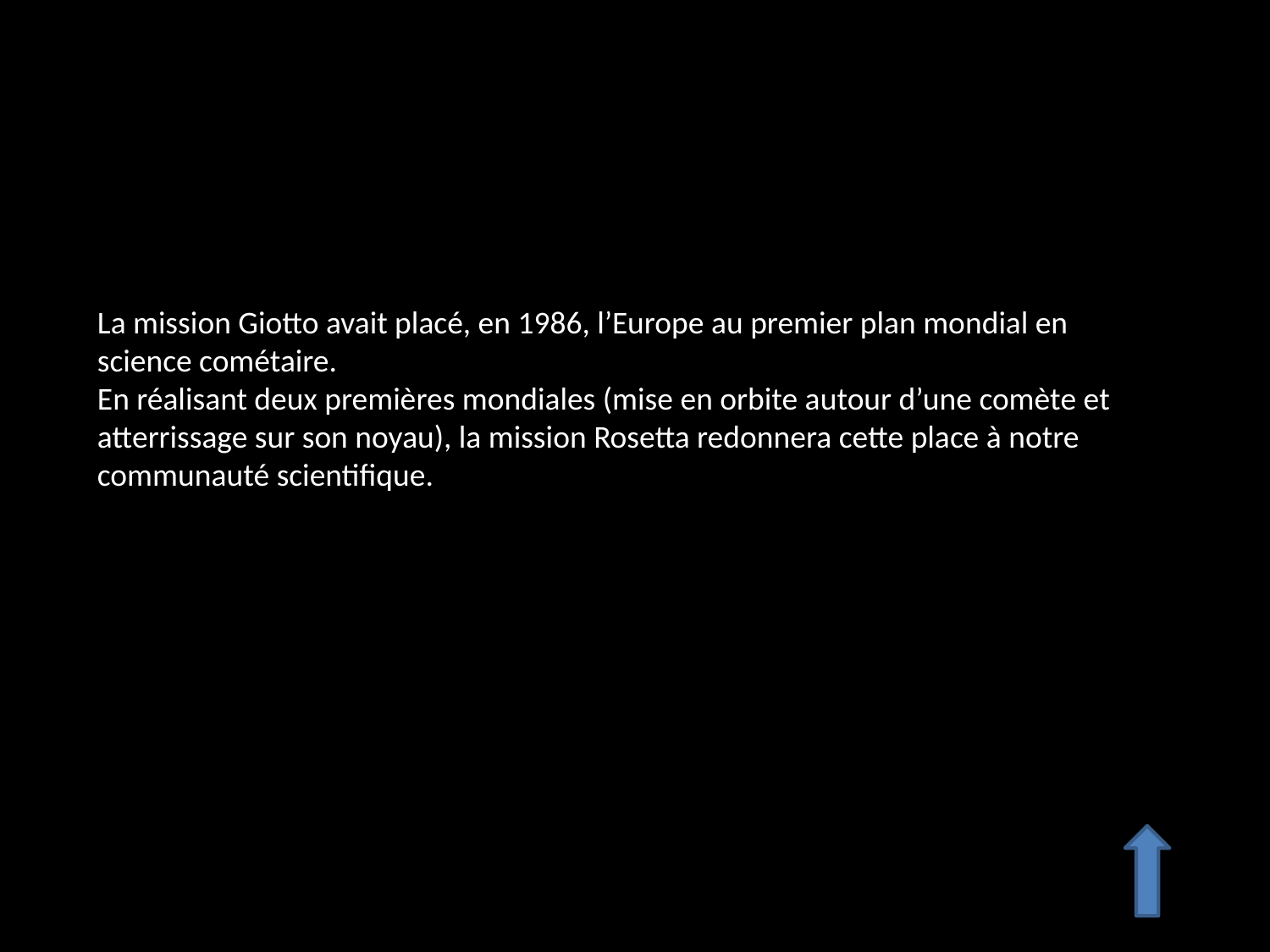

La mission Giotto avait placé, en 1986, l’Europe au premier plan mondial en science cométaire.
En réalisant deux premières mondiales (mise en orbite autour d’une comète et atterrissage sur son noyau), la mission Rosetta redonnera cette place à notre communauté scientifique.